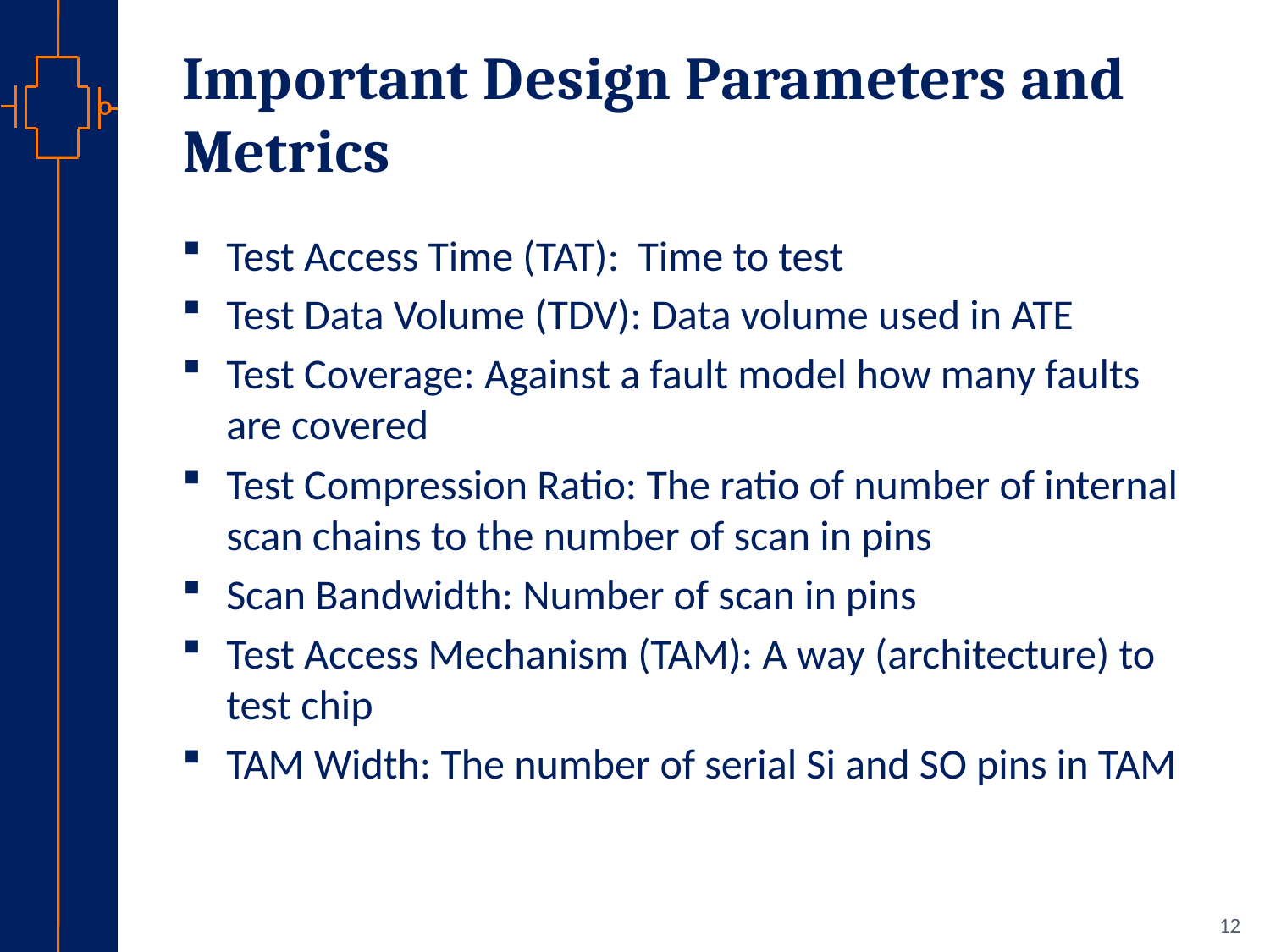

# Important Design Parameters and Metrics
Test Access Time (TAT):  Time to test
Test Data Volume (TDV): Data volume used in ATE
Test Coverage: Against a fault model how many faults are covered
Test Compression Ratio: The ratio of number of internal scan chains to the number of scan in pins
Scan Bandwidth: Number of scan in pins
Test Access Mechanism (TAM): A way (architecture) to test chip
TAM Width: The number of serial Si and SO pins in TAM
12